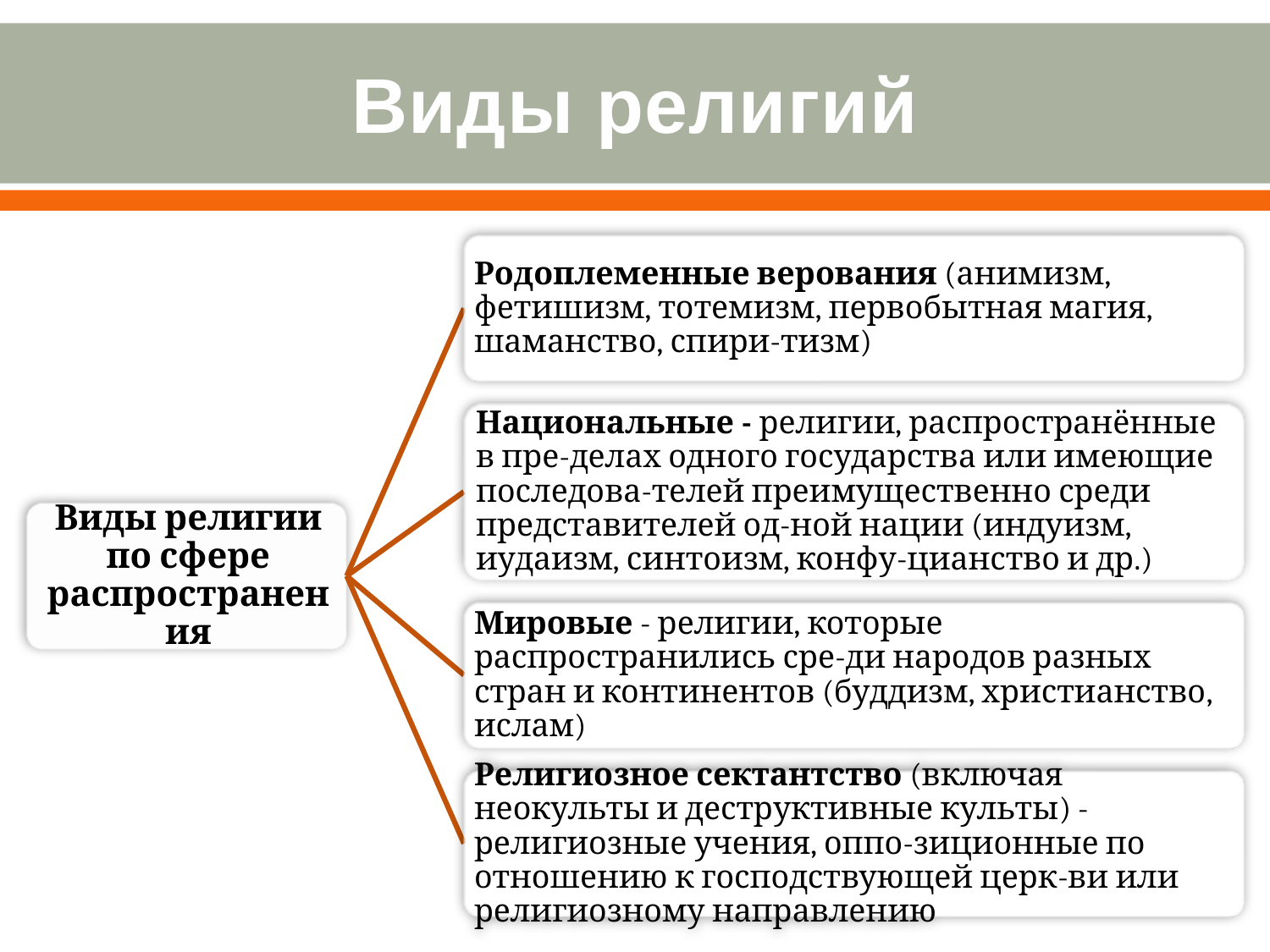

# Виды религий
Виды религии по сфере распространения

Родоплеменные верования (анимизм, фетишизм, тотемизм, первобытная магия, шаманство, спири-тизм)

Национальные - религии, распространённые в пре-делах одного государства или имеющие последова-телей преимущественно среди представителей од-ной нации (индуизм, иудаизм, синтоизм, конфу-цианство и др.)

Мировые - религии, которые распространились сре-ди народов разных стран и континентов (буддизм, христианство, ислам)

Религиозное сектантство (включая неокульты и деструктивные культы) - религиозные учения, оппо-зиционные по отношению к господствующей церк-ви или религиозному направлению